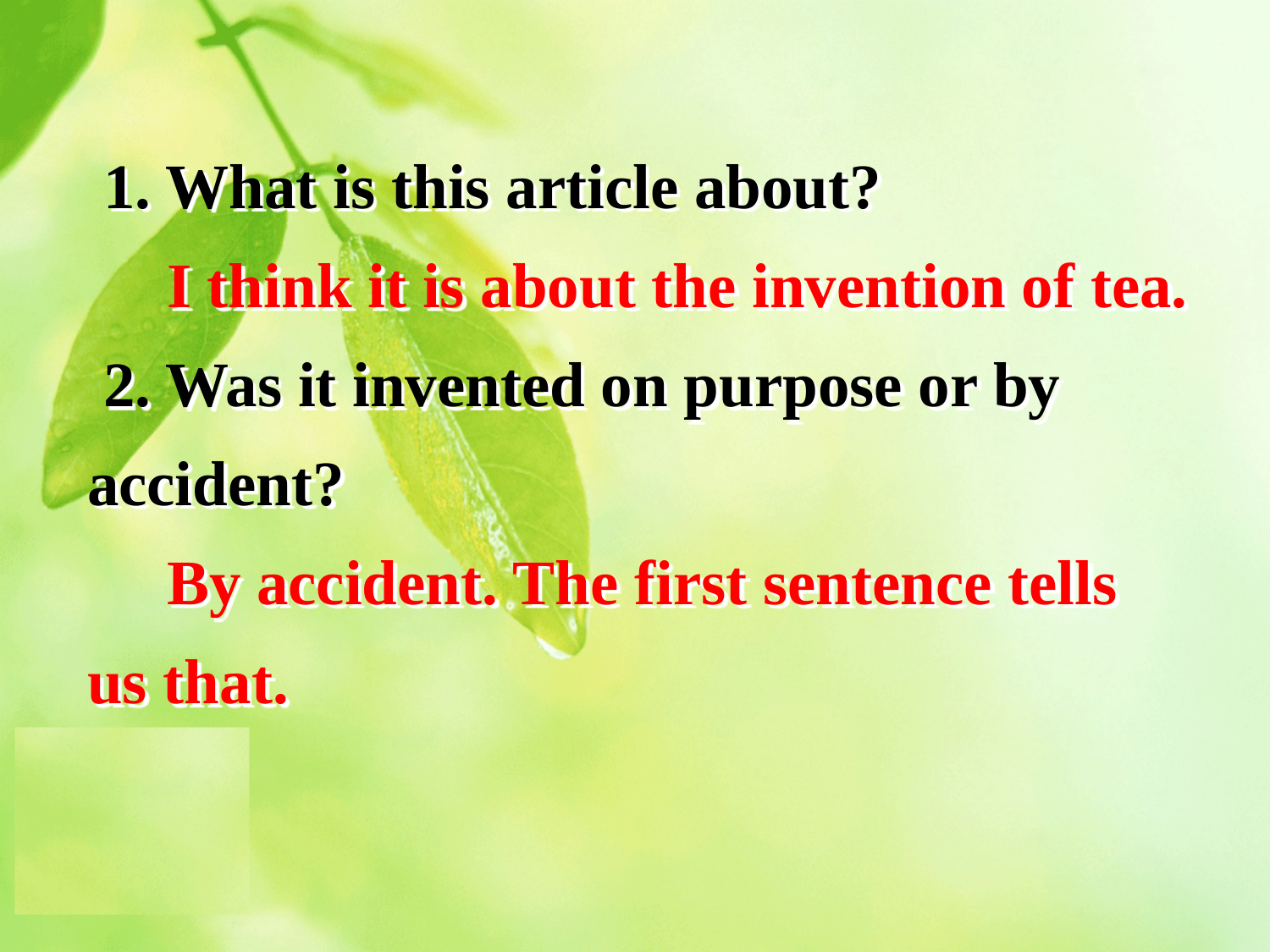

1. What is this article about?
     I think it is about the invention of tea.
 2. Was it invented on purpose or by
accident?
     By accident. The first sentence tells
us that.